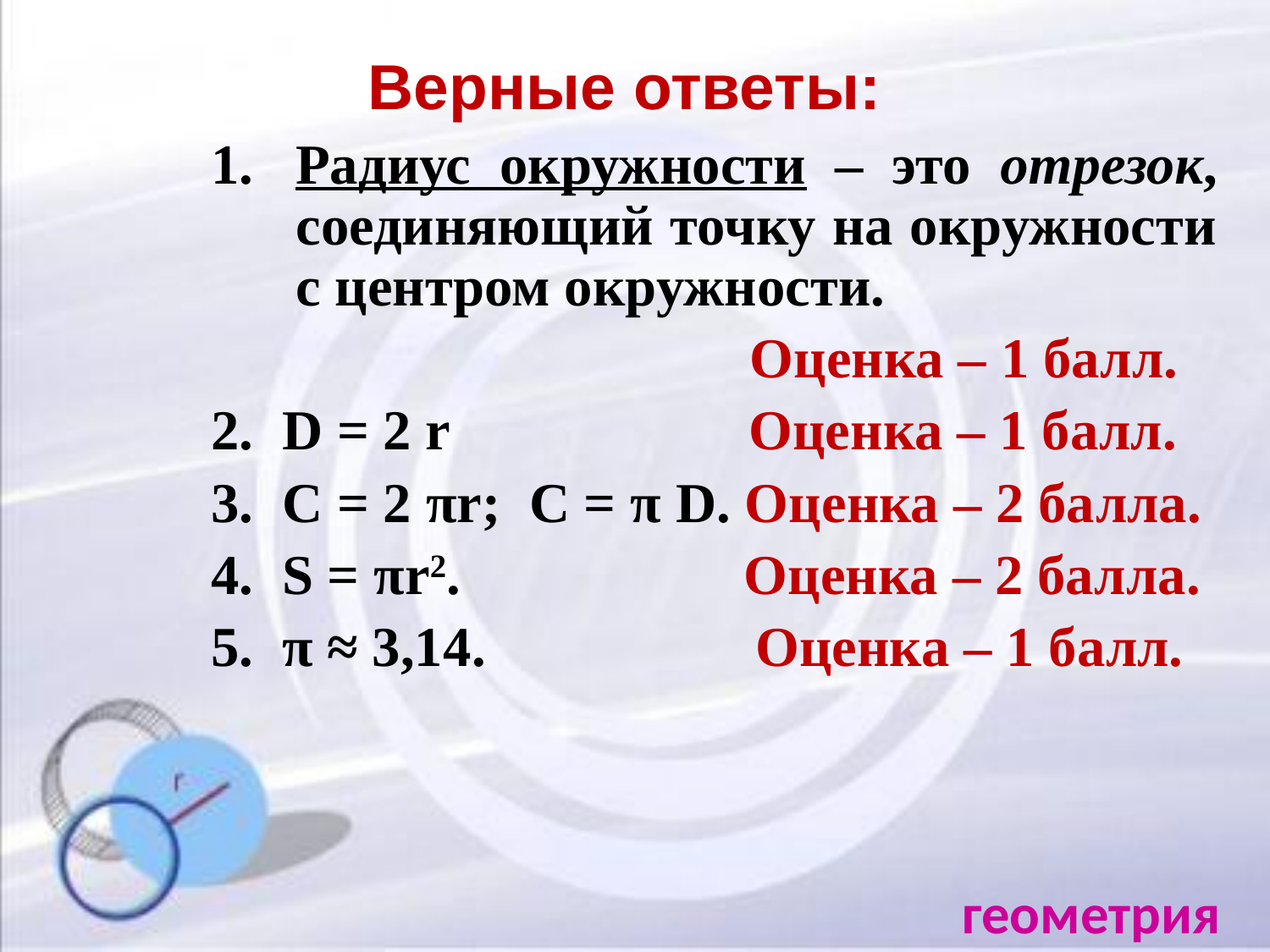

# Верные ответы:
Радиус окружности – это отрезок, соединяющий точку на окружности с центром окружности.
                                      Оценка – 1 балл.
2.  D = 2 r                     Оценка – 1 балл.
3.  C = 2 πr;  C = π D. Оценка – 2 балла.
4.  S = πr2.                    Оценка – 2 балла.
5.  π ≈ 3,14.                   Оценка – 1 балл.

геометрия